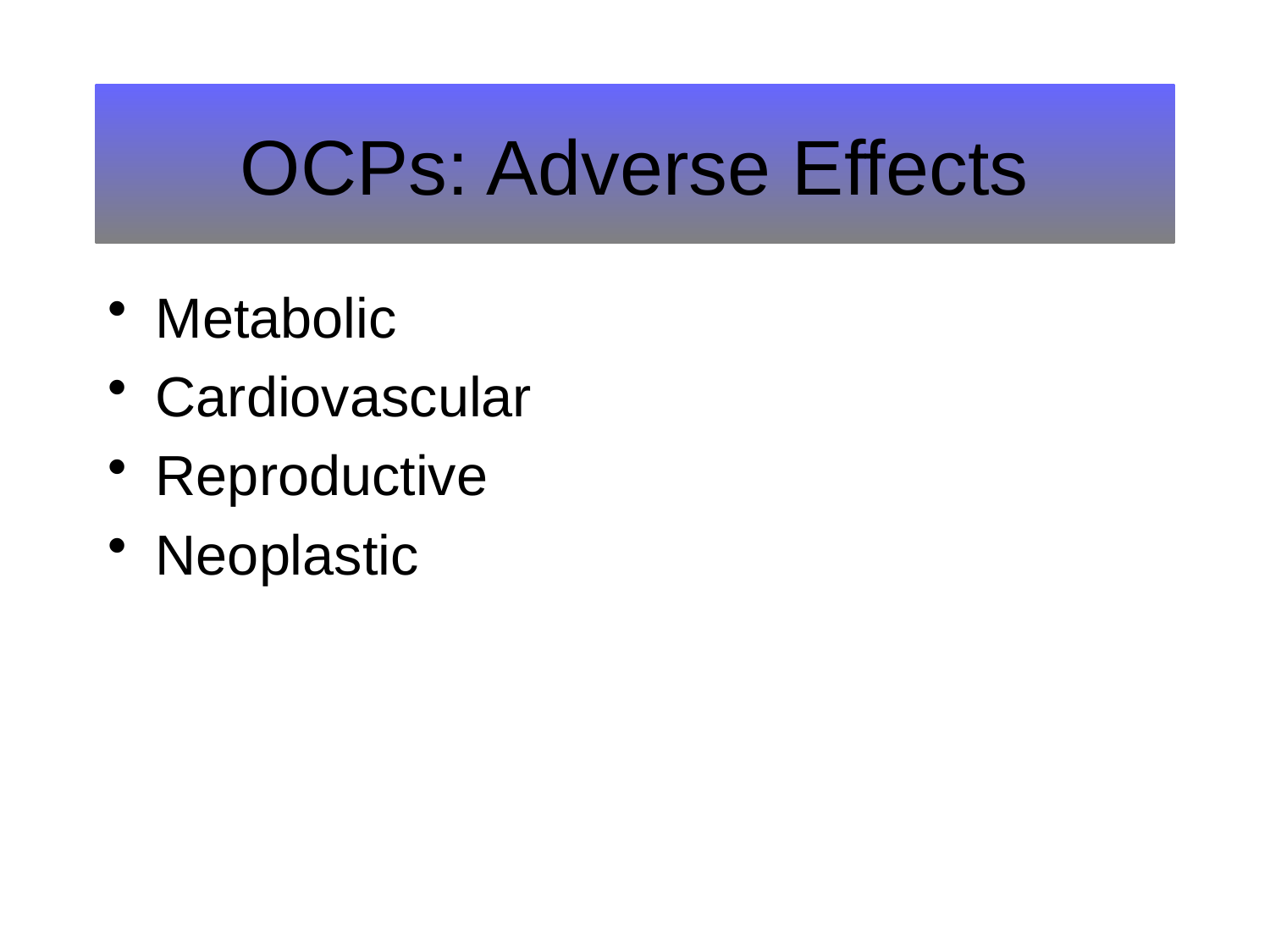

# OCPs: Adverse Effects
Metabolic
Cardiovascular
Reproductive
Neoplastic